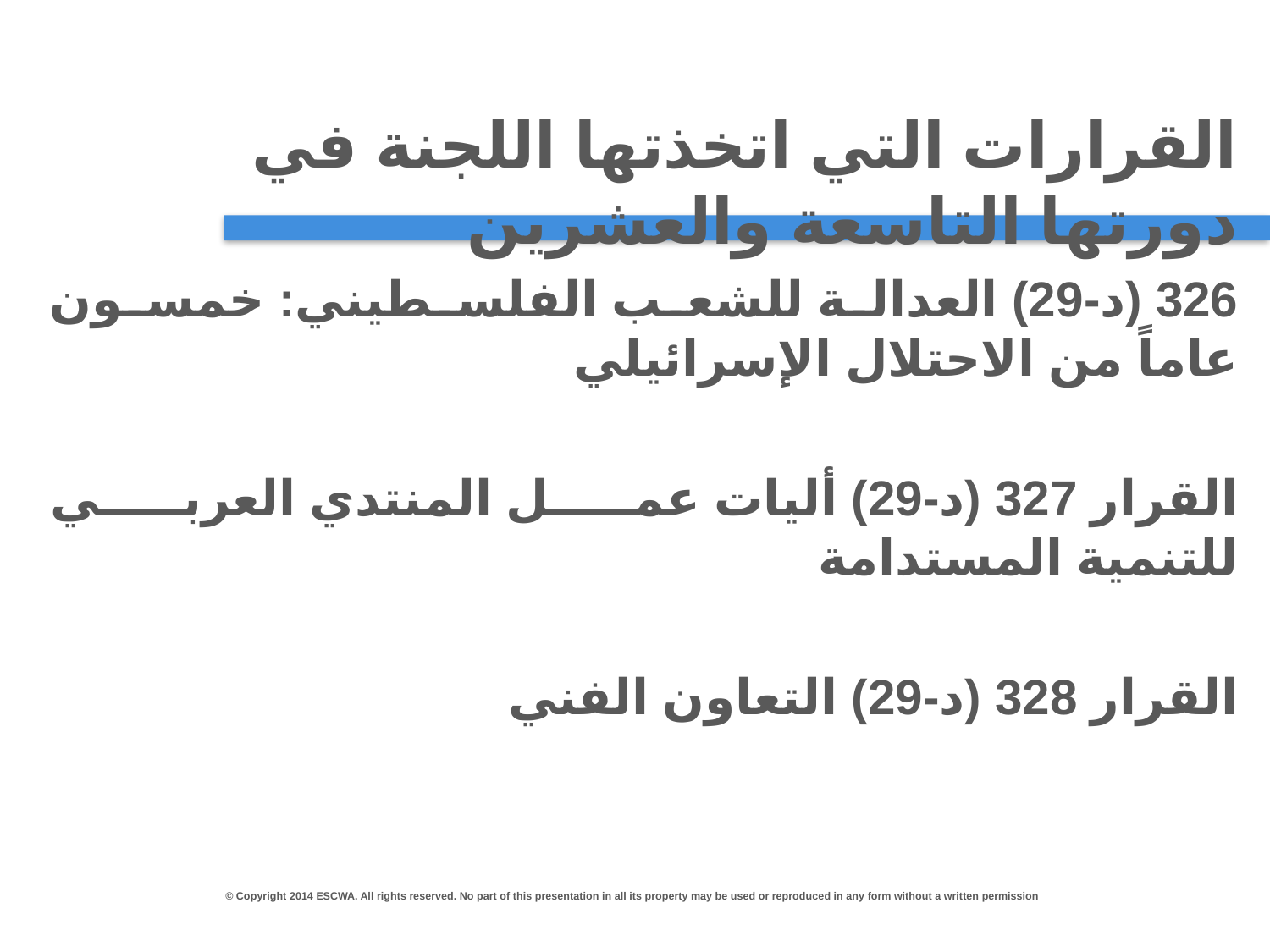

# القرارات التي اتخذتها اللجنة في دورتها التاسعة والعشرين
326 (د-29) العدالة للشعب الفلسطيني: خمسون عاماً من الاحتلال الإسرائيلي

القرار 327 (د-29) أليات عمل المنتدي العربي للتنمية المستدامة

القرار 328 (د-29) التعاون الفني